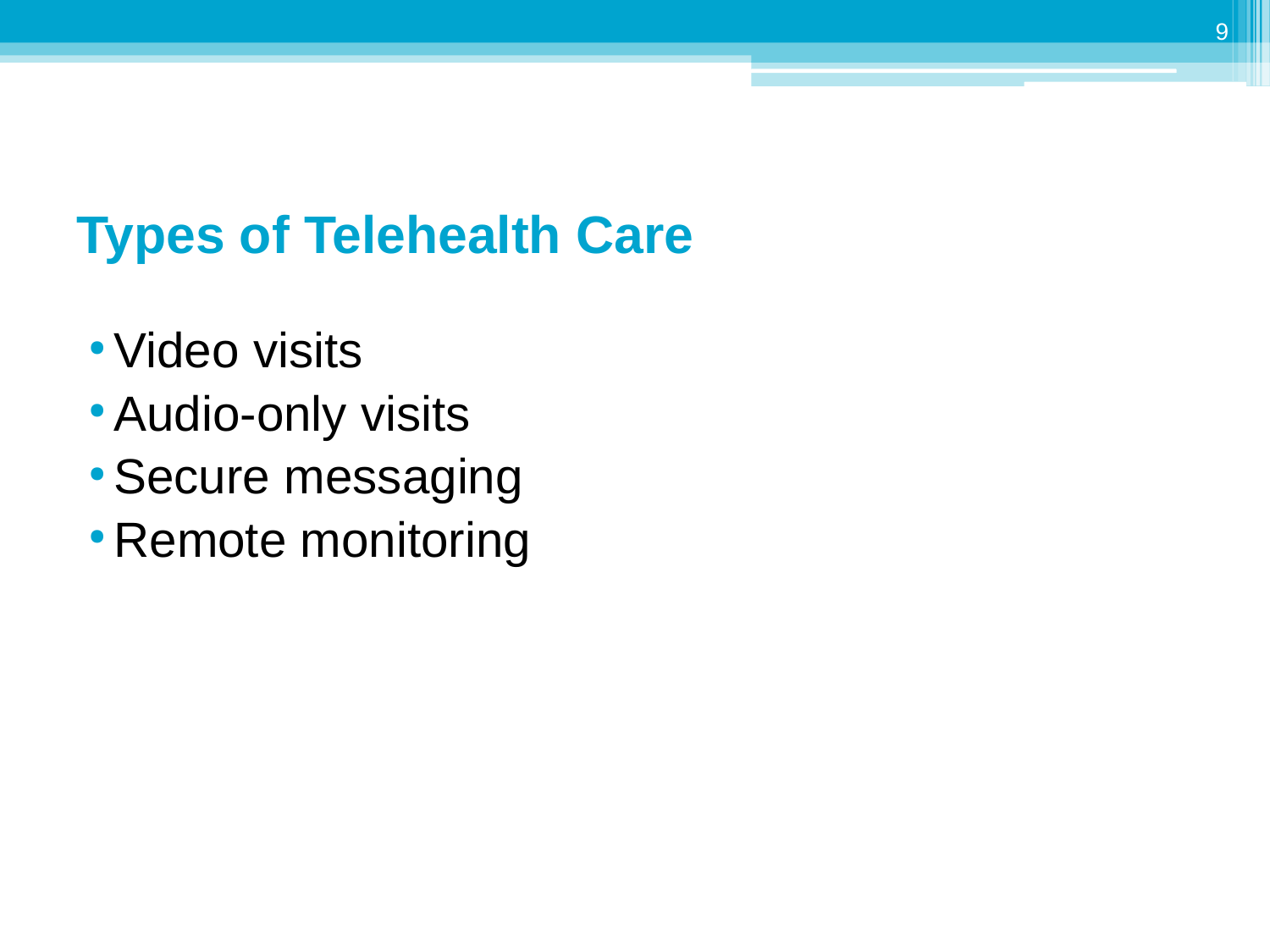

9
# Types of Telehealth Care
Video visits
Audio-only visits
Secure messaging
Remote monitoring